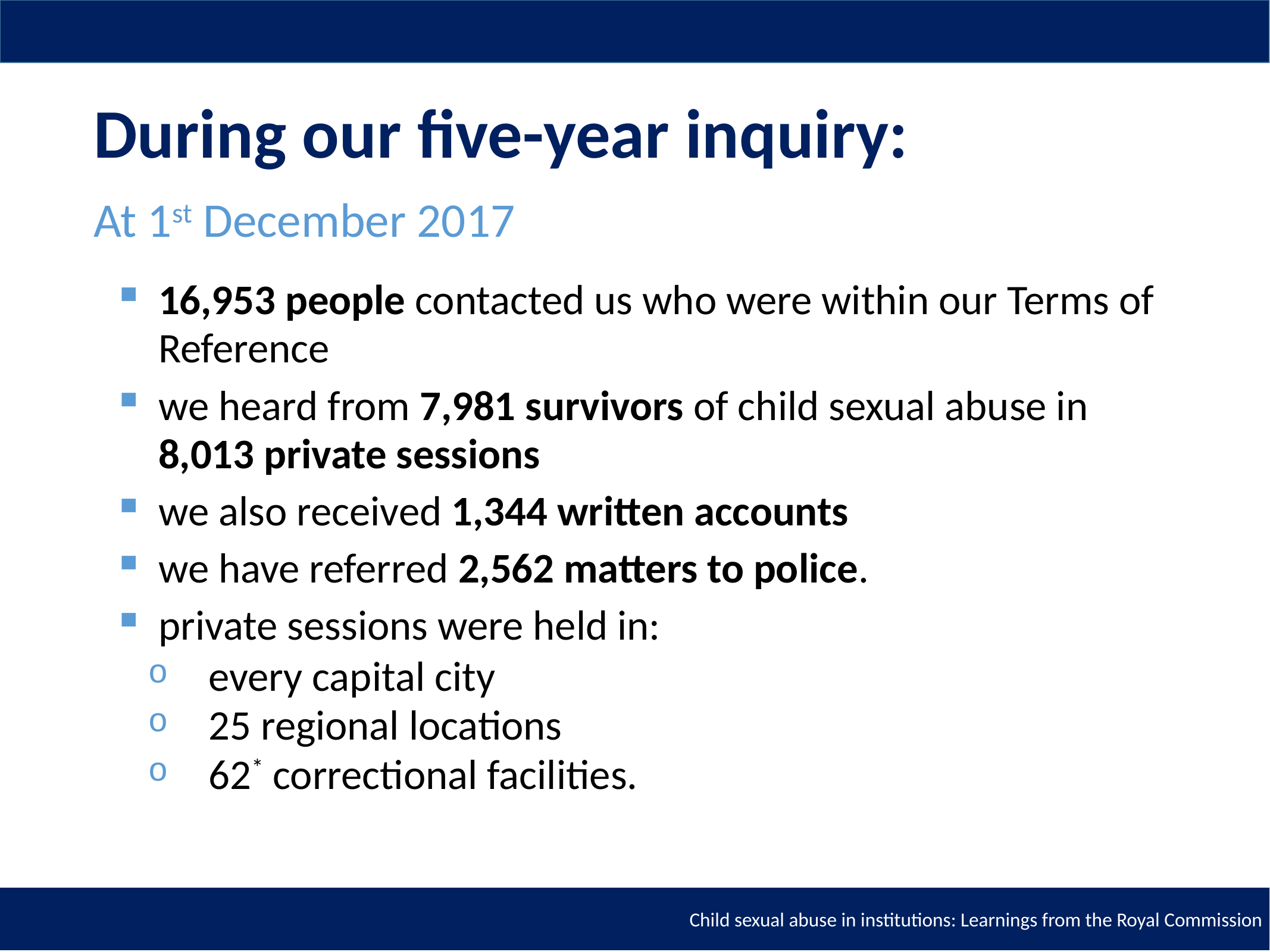

# During our five-year inquiry:
At 1st December 2017
16,953 people contacted us who were within our Terms of Reference
we heard from 7,981 survivors of child sexual abuse in 8,013 private sessions
we also received 1,344 written accounts
we have referred 2,562 matters to police.
private sessions were held in:
every capital city
25 regional locations
62* correctional facilities.

Child sexual abuse in institutions: Learnings from the Royal Commission